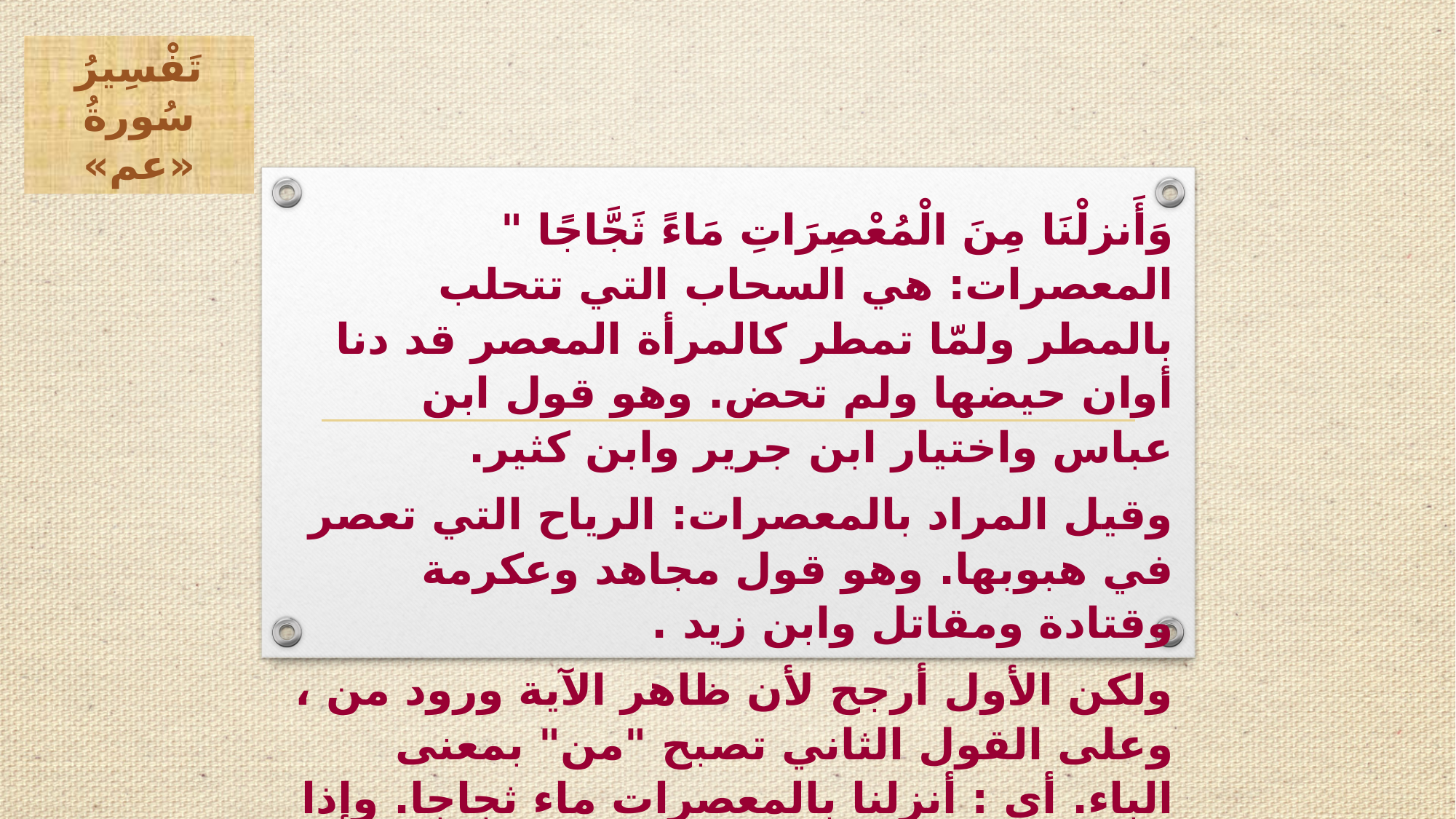

تَفْسِيرُ سُورةُ «عم»

وَأَنزلْنَا مِنَ الْمُعْصِرَاتِ مَاءً ثَجَّاجًا " المعصرات: هي السحاب التي تتحلب بالمطر ولمّا تمطر كالمرأة المعصر قد دنا أوان حيضها ولم تحض. وهو قول ابن عباس واختيار ابن جرير وابن كثير.
وقيل المراد بالمعصرات: الرياح التي تعصر في هبوبها. وهو قول مجاهد وعكرمة وقتادة ومقاتل وابن زيد .
ولكن الأول أرجح لأن ظاهر الآية ورود من ، وعلى القول الثاني تصبح "من" بمعنى الباء. أي : أنزلنا بالمعصرات ماء ثجاجا. وإذا تعارض ظاهر الآية مع احتمال التأويل قدم الظاهر.